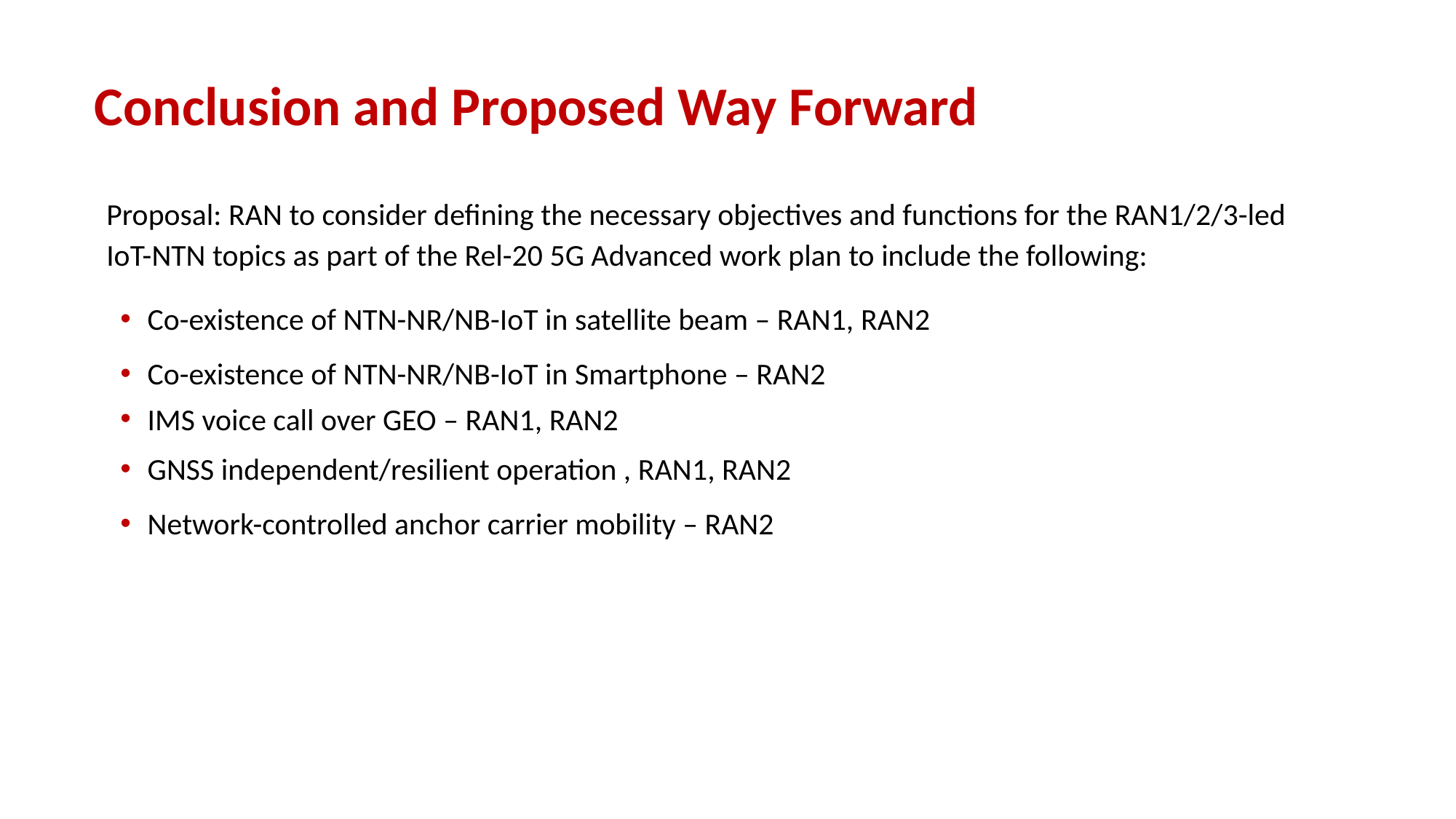

Conclusion and Proposed Way Forward
Proposal: RAN to consider defining the necessary objectives and functions for the RAN1/2/3-led IoT-NTN topics as part of the Rel-20 5G Advanced work plan to include the following:
Co-existence of NTN-NR/NB-IoT in satellite beam – RAN1, RAN2
Co-existence of NTN-NR/NB-IoT in Smartphone – RAN2
IMS voice call over GEO – RAN1, RAN2
GNSS independent/resilient operation , RAN1, RAN2
Network-controlled anchor carrier mobility – RAN2